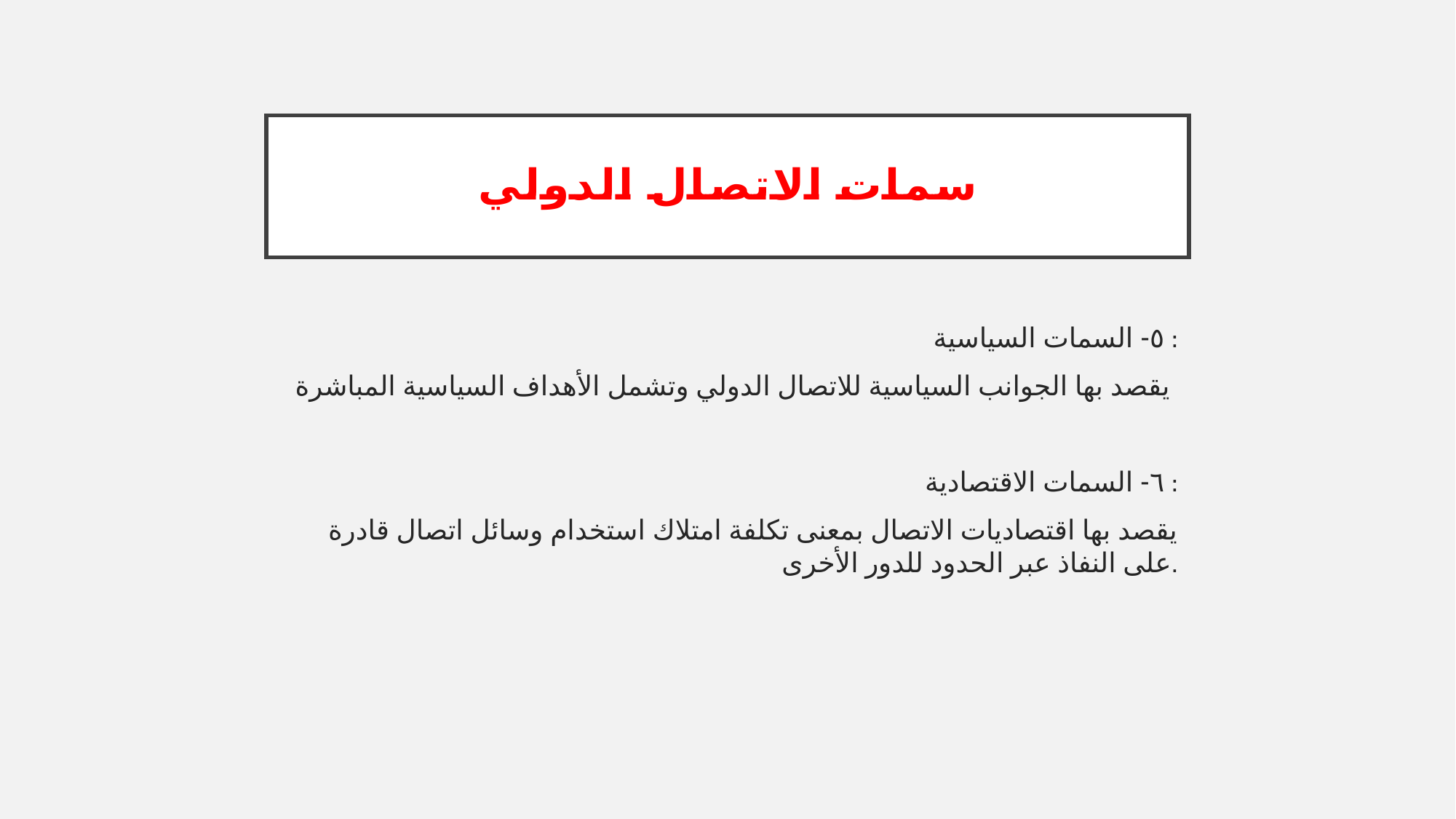

# سمات الاتصال الدولي
٥- السمات السياسية :
يقصد بها الجوانب السياسية للاتصال الدولي وتشمل الأهداف السياسية المباشرة

٦- السمات الاقتصادية :
يقصد بها اقتصاديات الاتصال بمعنى تكلفة امتلاك استخدام وسائل اتصال قادرة على النفاذ عبر الحدود للدور الأخرى.